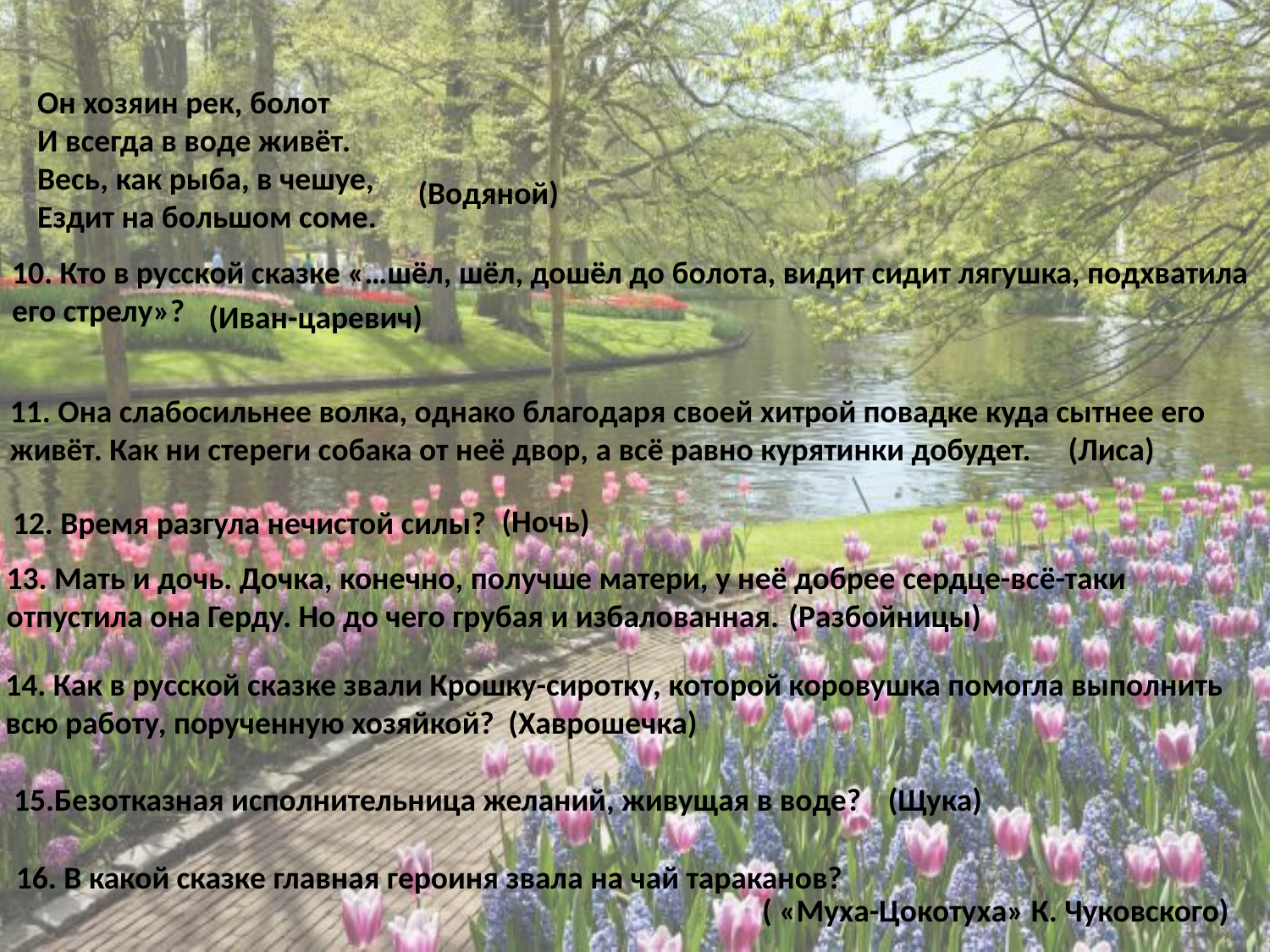

Он хозяин рек, болот
И всегда в воде живёт.
Весь, как рыба, в чешуе,
Ездит на большом соме.
(Водяной)
10. Кто в русской сказке «…шёл, шёл, дошёл до болота, видит сидит лягушка, подхватила его стрелу»?
(Иван-царевич)
11. Она слабосильнее волка, однако благодаря своей хитрой повадке куда сытнее его живёт. Как ни стереги собака от неё двор, а всё равно курятинки добудет.
(Лиса)
(Ночь)
12. Время разгула нечистой силы?
13. Мать и дочь. Дочка, конечно, получше матери, у неё добрее сердце-всё-таки отпустила она Герду. Но до чего грубая и избалованная.
(Разбойницы)
14. Как в русской сказке звали Крошку-сиротку, которой коровушка помогла выполнить всю работу, порученную хозяйкой?
(Хаврошечка)
15.Безотказная исполнительница желаний, живущая в воде?
(Щука)
16. В какой сказке главная героиня звала на чай тараканов?
( «Муха-Цокотуха» К. Чуковского)